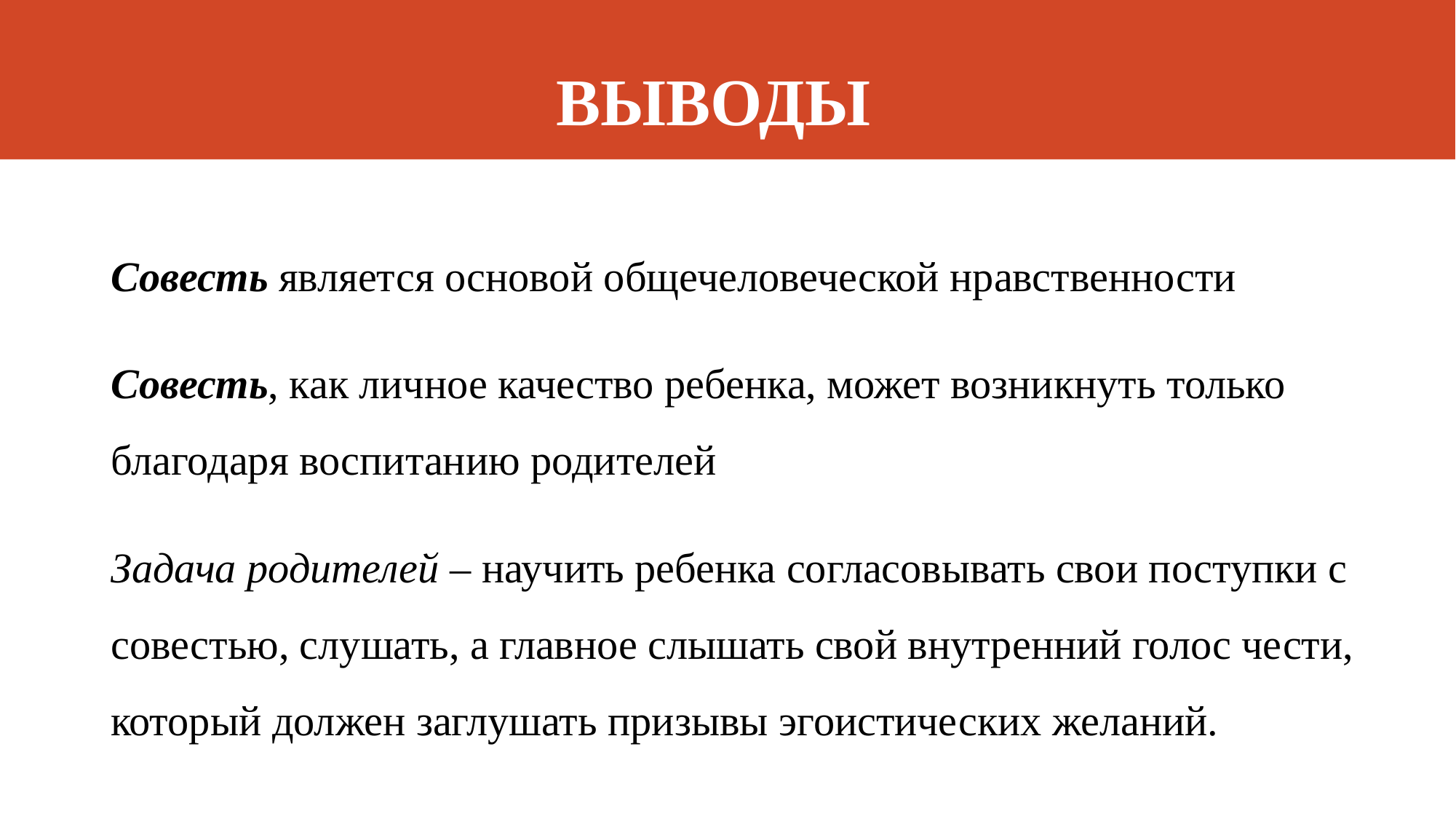

# ВЫВОДЫ
Совесть является основой общечеловеческой нравственности
Совесть, как личное качество ребенка, может возникнуть только благодаря воспитанию родителей
Задача родителей – научить ребенка согласовывать свои поступки с совестью, слушать, а главное слышать свой внутренний голос чести, который должен заглушать призывы эгоистических желаний.